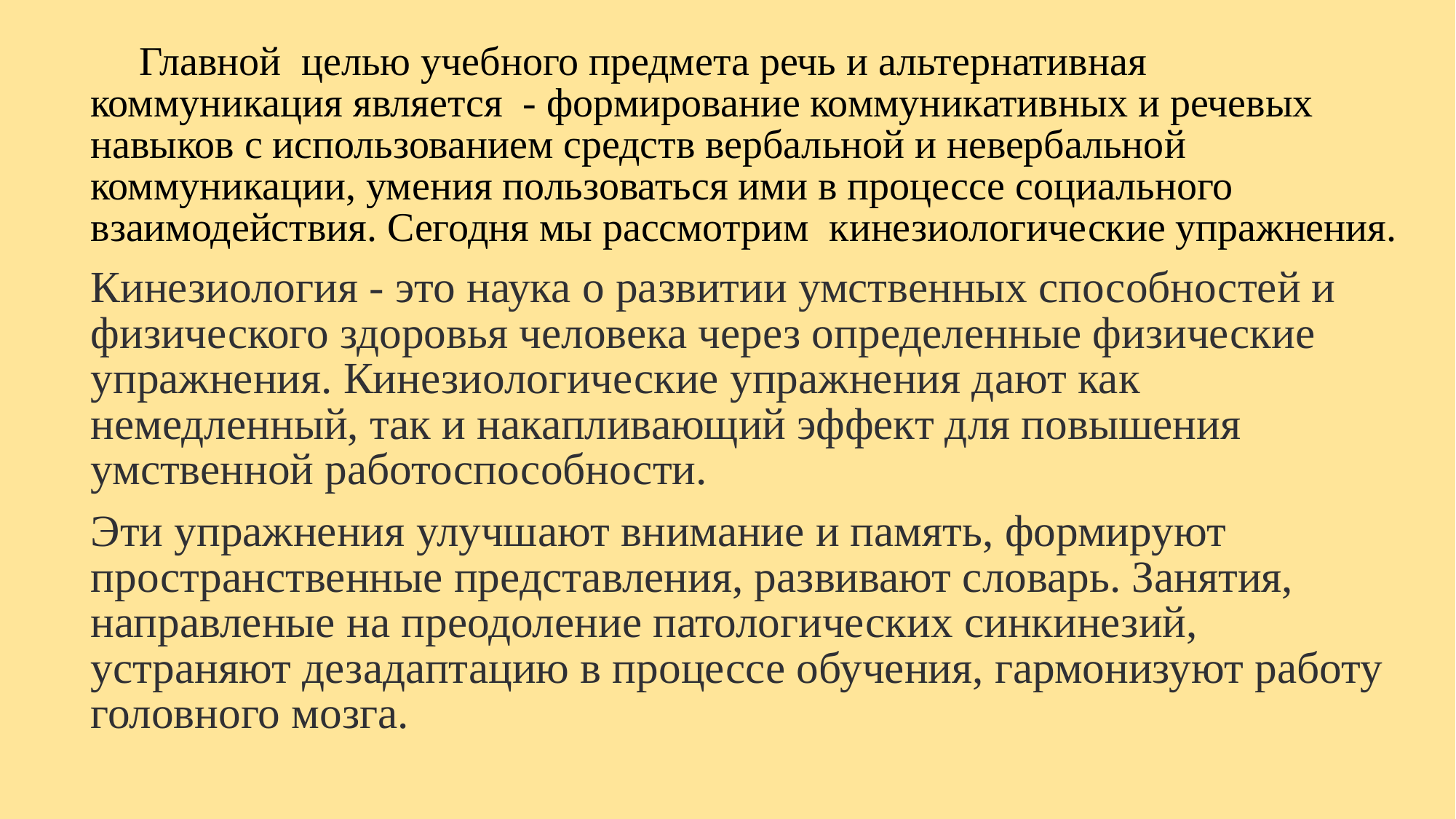

Главной  целью учебного предмета речь и альтернативная коммуникация является  - формирование коммуникативных и речевых навыков с использованием средств вербальной и невербальной коммуникации, умения пользоваться ими в процессе социального взаимодействия. Сегодня мы рассмотрим  кинезиологические упражнения.
Кинезиология - это наука о развитии умственных способностей и физического здоровья человека через определенные физические упражнения. Кинезиологические упражнения дают как немедленный, так и накапливающий эффект для повышения умственной работоспособности.
Эти упражнения улучшают внимание и память, формируют пространственные представления, развивают словарь. Занятия, направленые на преодоление патологических синкинезий, устраняют дезадаптацию в процессе обучения, гармонизуют работу головного мозга.